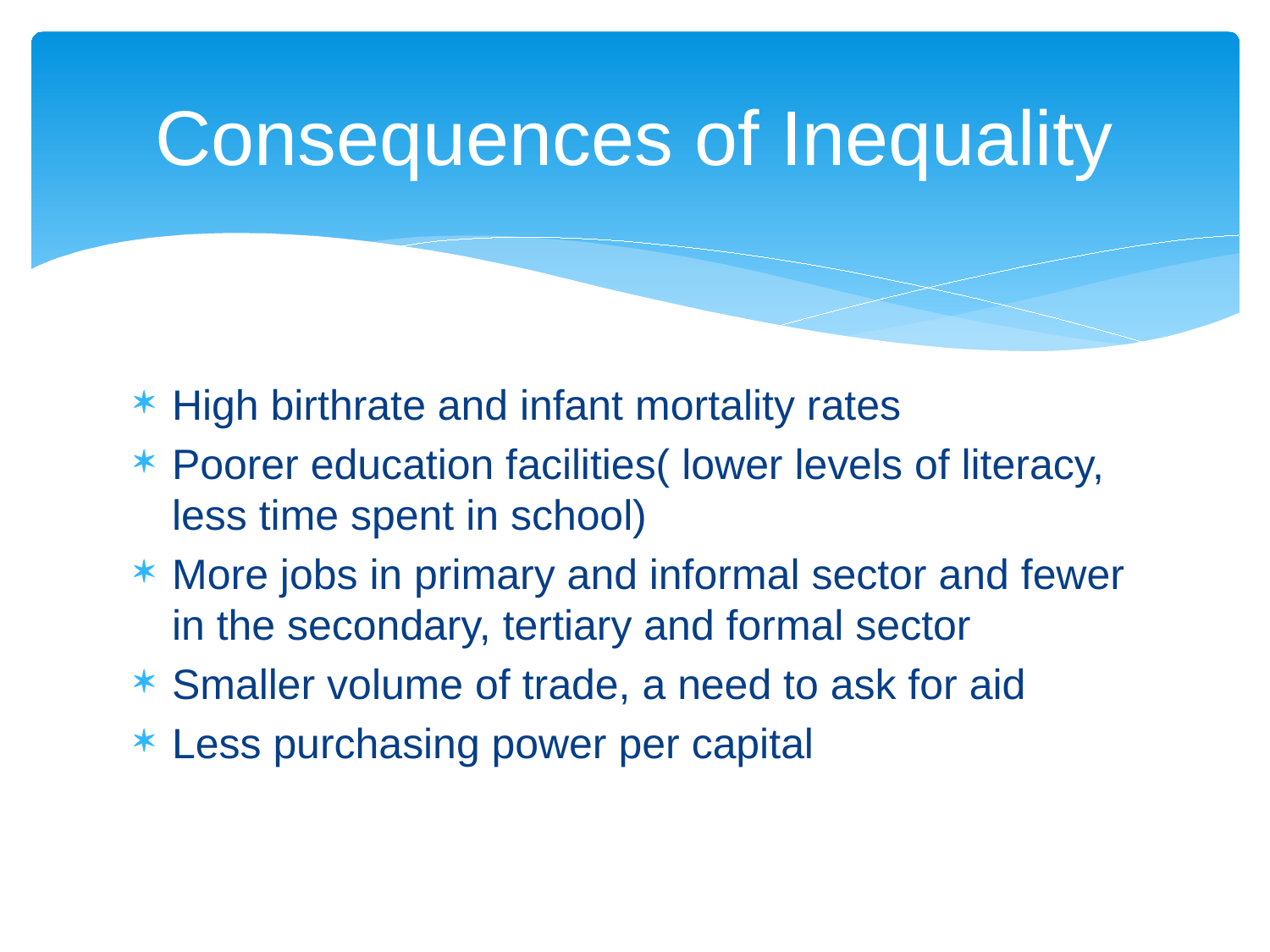

# Consequences of Inequality
High birthrate and infant mortality rates
Poorer education facilities( lower levels of literacy, less time spent in school)
More jobs in primary and informal sector and fewer in the secondary, tertiary and formal sector
Smaller volume of trade, a need to ask for aid
Less purchasing power per capital